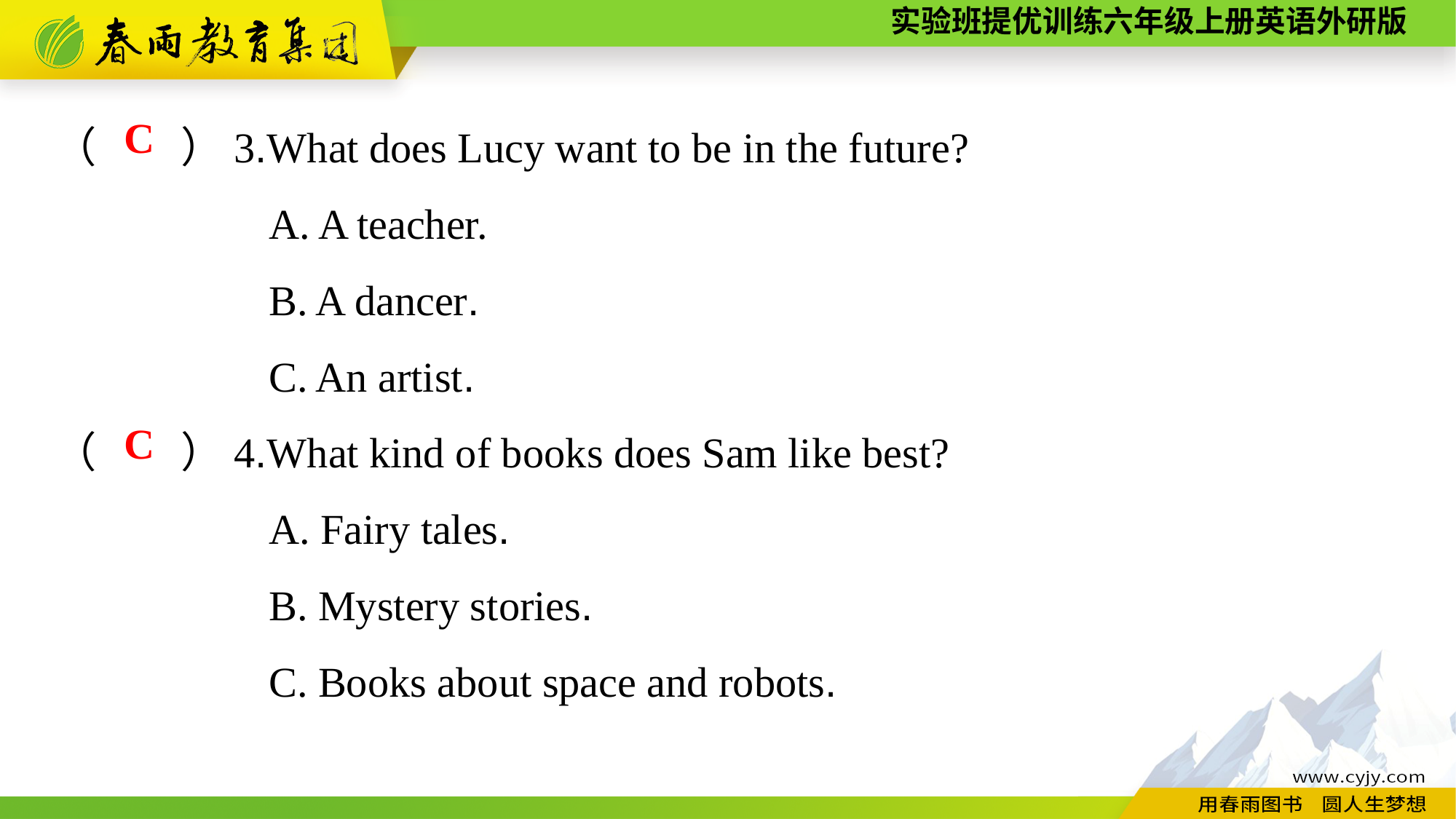

（　　）3.What does Lucy want to be in the future?
A. A teacher.
B. A dancer.
C. An artist.
（　　）4.What kind of books does Sam like best?
A. Fairy tales.
B. Mystery stories.
C. Books about space and robots.
C
C